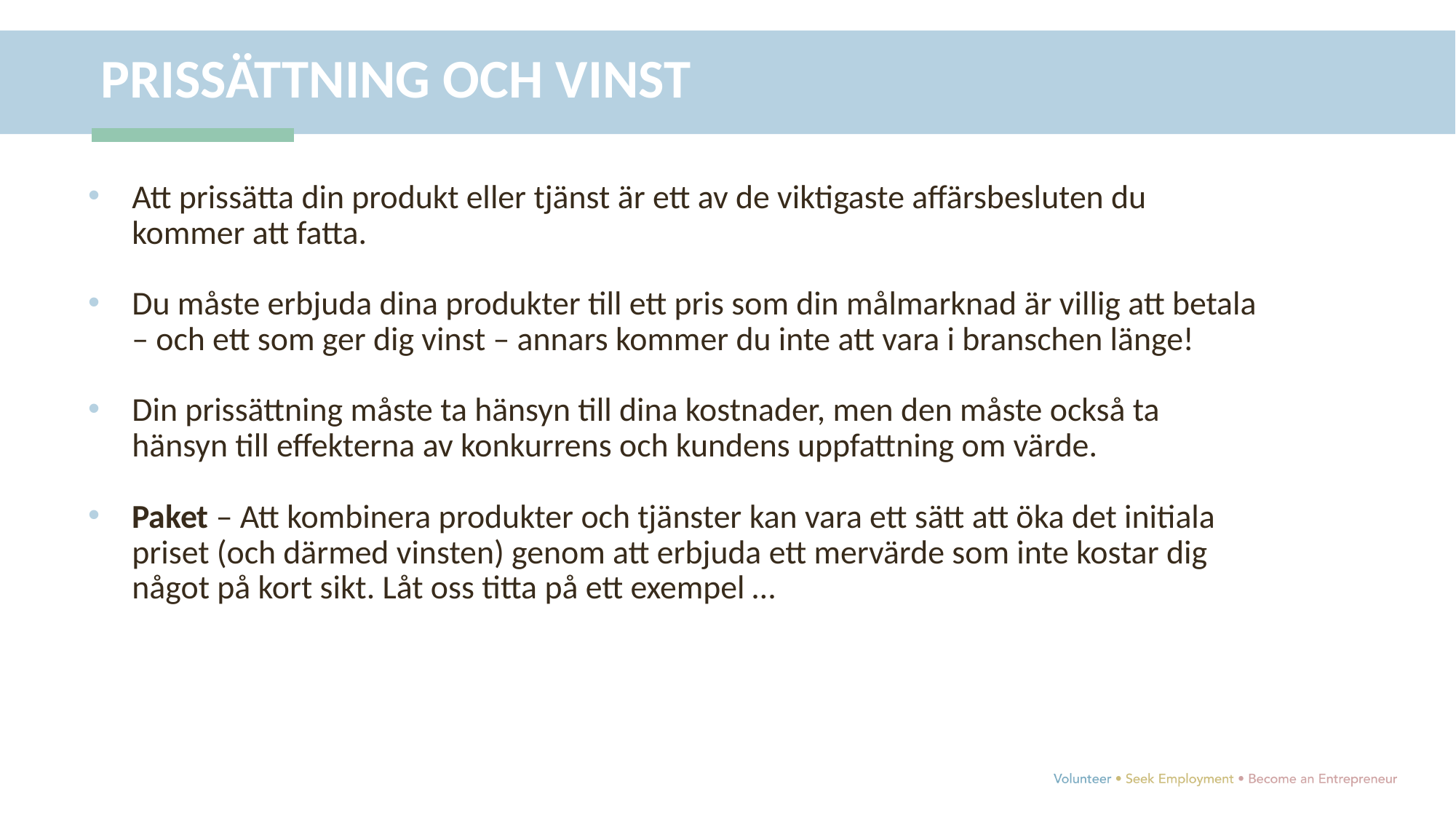

PRISSÄTTNING OCH VINST
Att prissätta din produkt eller tjänst är ett av de viktigaste affärsbesluten du kommer att fatta.

Du måste erbjuda dina produkter till ett pris som din målmarknad är villig att betala – och ett som ger dig vinst – annars kommer du inte att vara i branschen länge!

Din prissättning måste ta hänsyn till dina kostnader, men den måste också ta hänsyn till effekterna av konkurrens och kundens uppfattning om värde.

Paket – Att kombinera produkter och tjänster kan vara ett sätt att öka det initiala priset (och därmed vinsten) genom att erbjuda ett mervärde som inte kostar dig något på kort sikt. Låt oss titta på ett exempel …